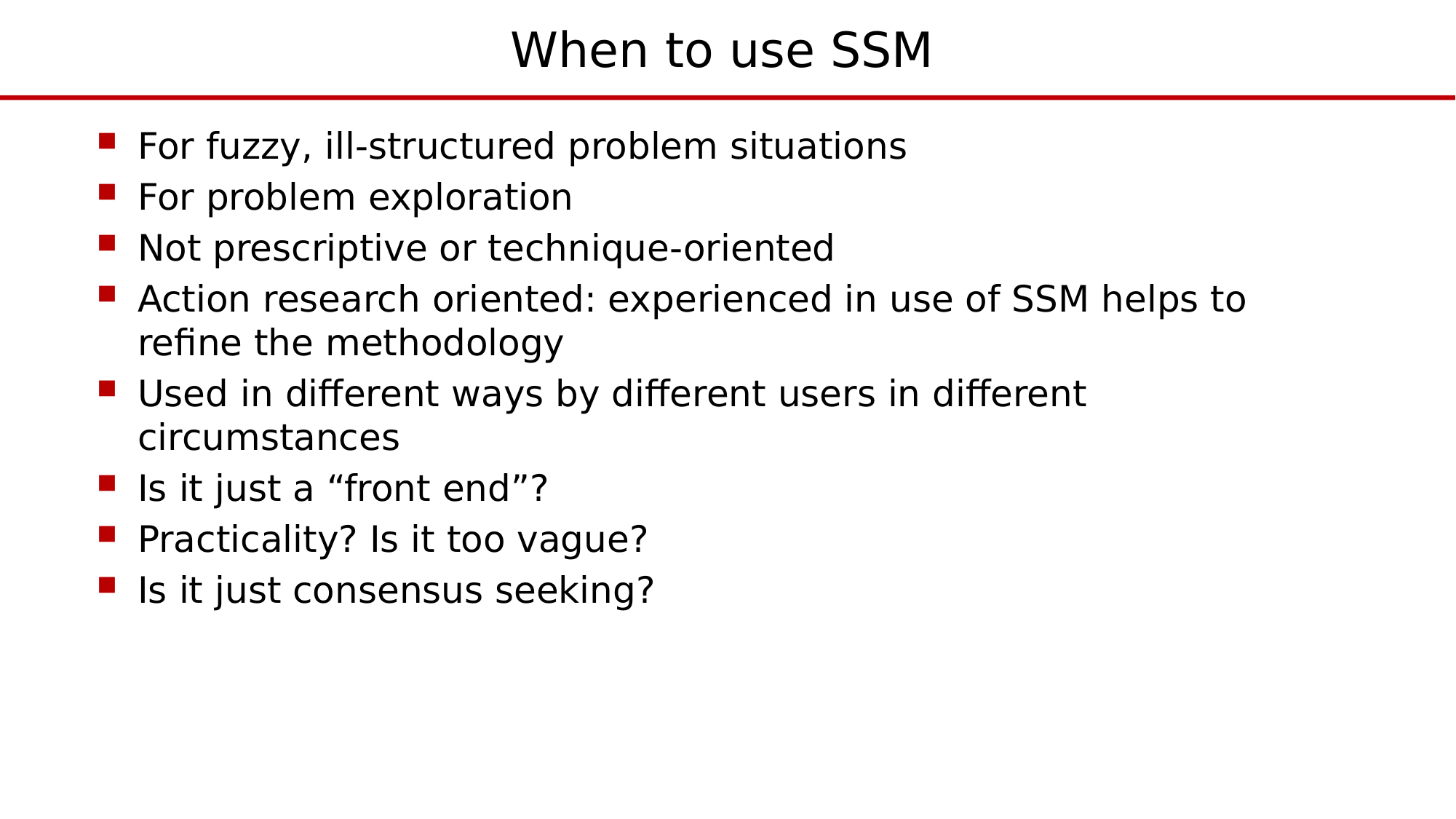

# When to use SSM
For fuzzy, ill-structured problem situations
For problem exploration
Not prescriptive or technique-oriented
Action research oriented: experienced in use of SSM helps to refine the methodology
Used in different ways by different users in different circumstances
Is it just a “front end”?
Practicality? Is it too vague?
Is it just consensus seeking?